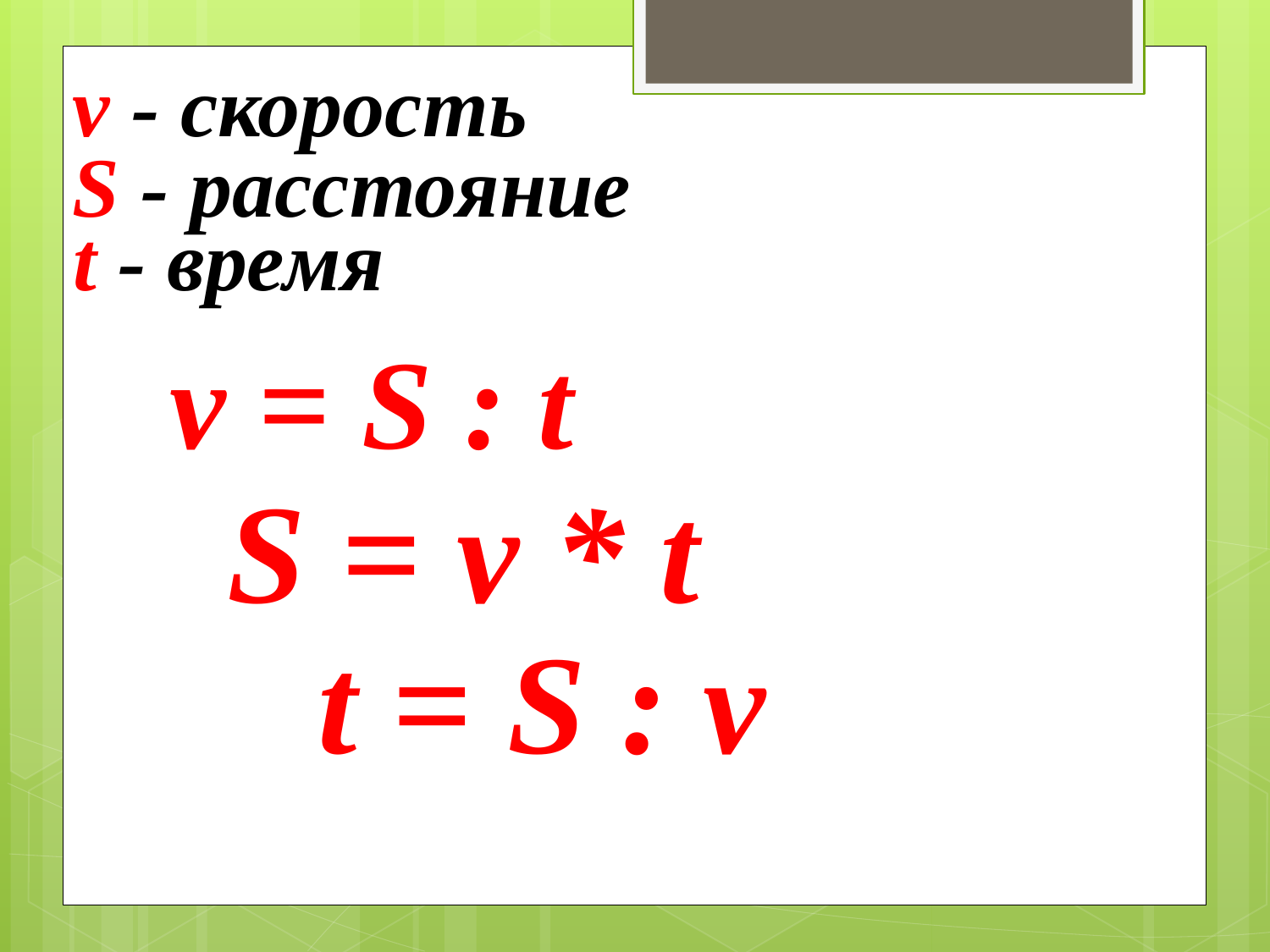

v - скорость
S - расстояние
t - время
v = S : t
S = v * t
t = S : v